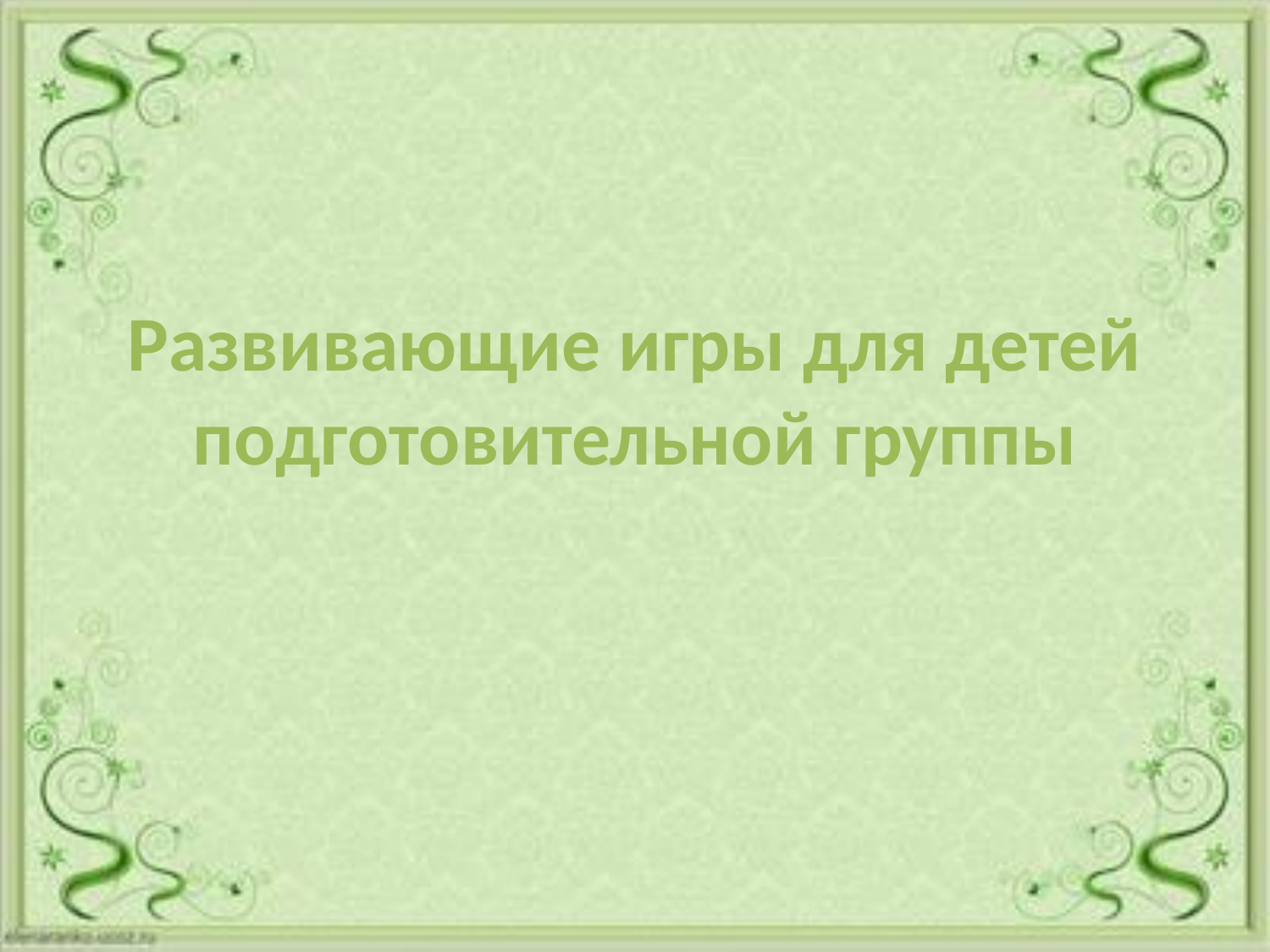

# Развивающие игры для детей подготовительной группы